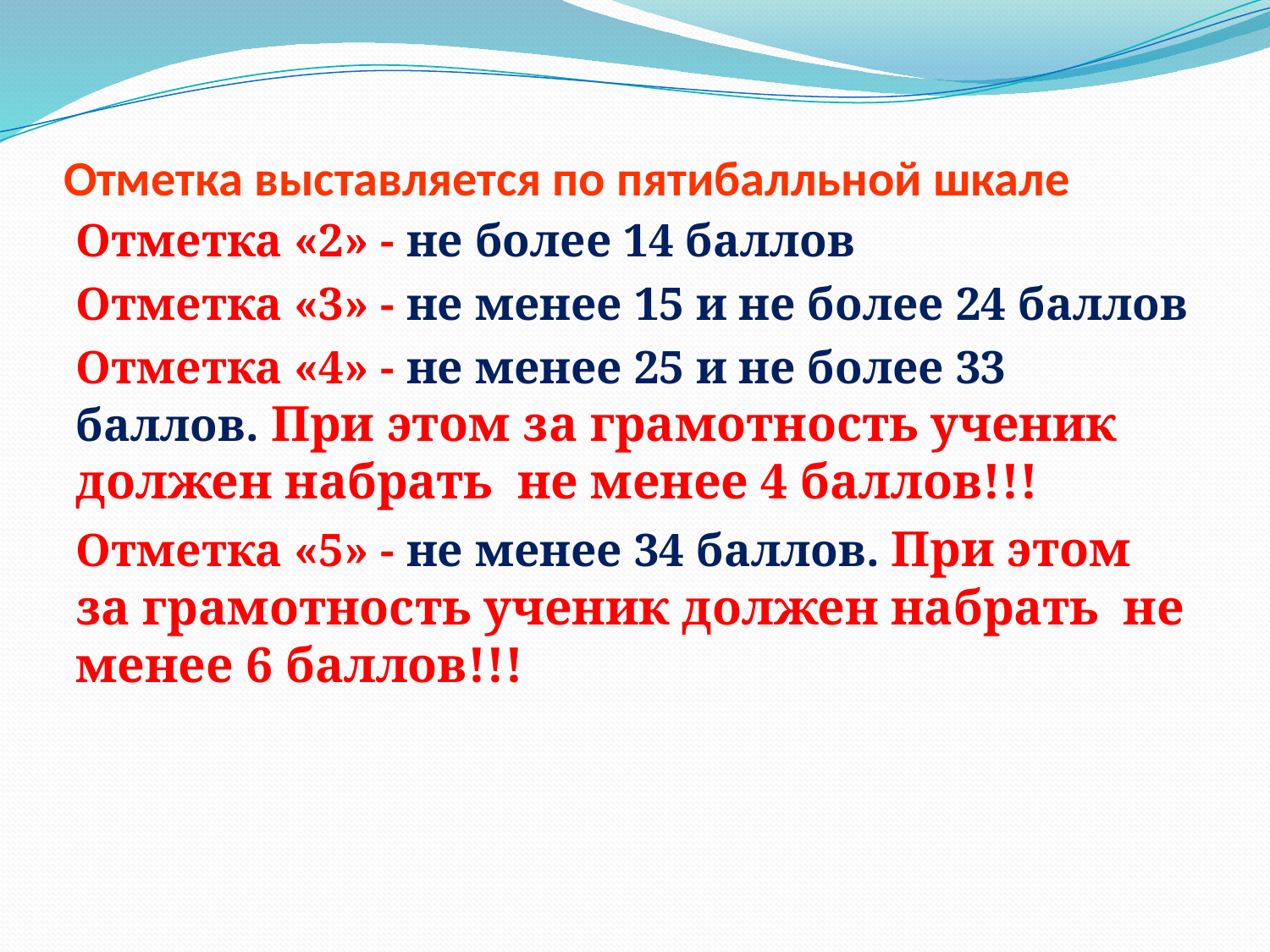

# Отметка выставляется по пятибалльной шкале
Отметка «2» - не более 14 баллов
Отметка «3» - не менее 15 и не более 24 баллов
Отметка «4» - не менее 25 и не более 33 баллов. При этом за грамотность ученик должен набрать  не менее 4 баллов!!!
Отметка «5» - не менее 34 баллов. При этом за грамотность ученик должен набрать  не менее 6 баллов!!!